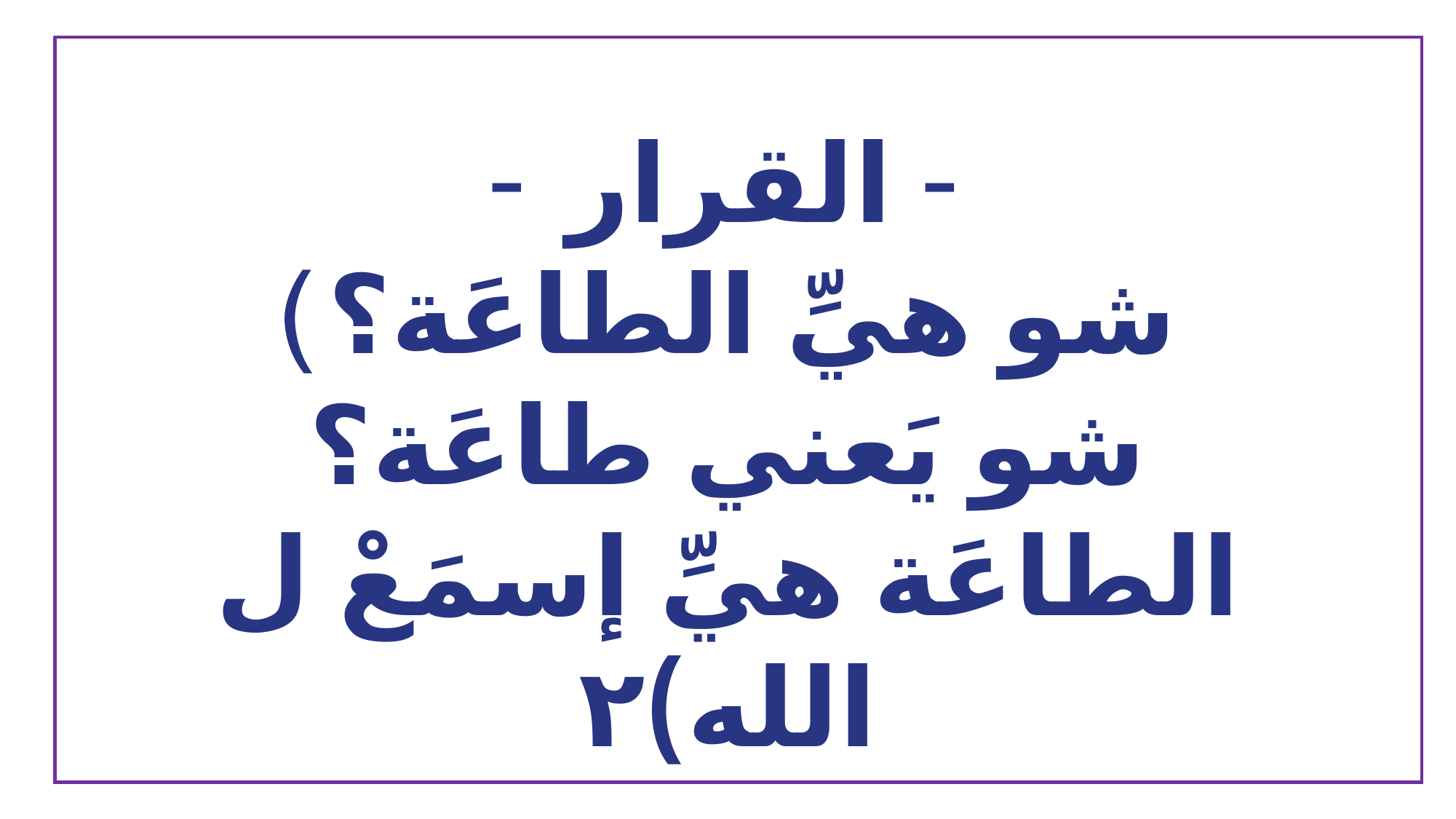

- القرار -
(شو هيِّ الطاعَة؟ شو يَعني طاعَة؟
الطاعَة هيِّ إسمَعْ ل الله)٢